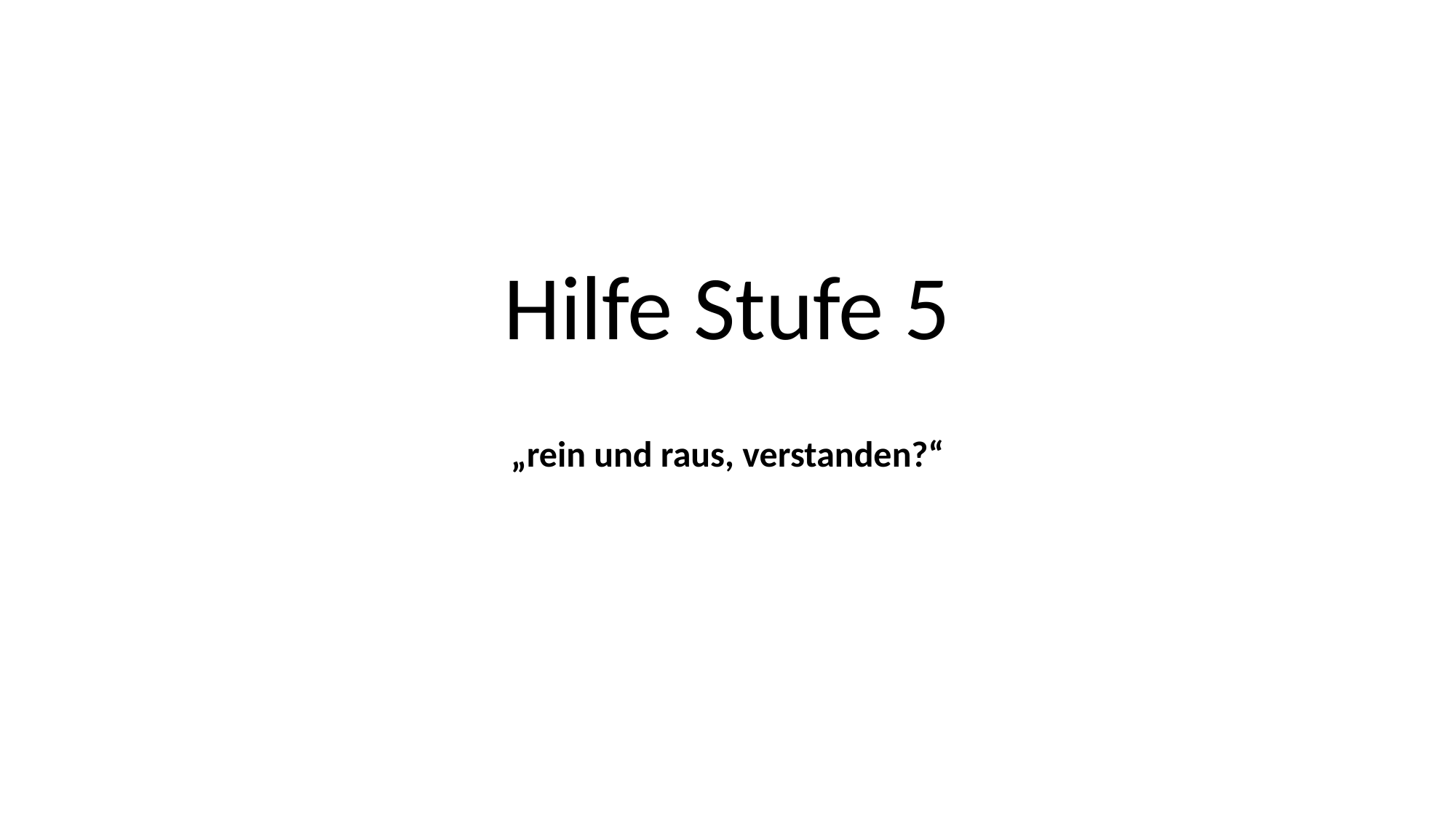

# Hilfe Stufe 5
„rein und raus, verstanden?“